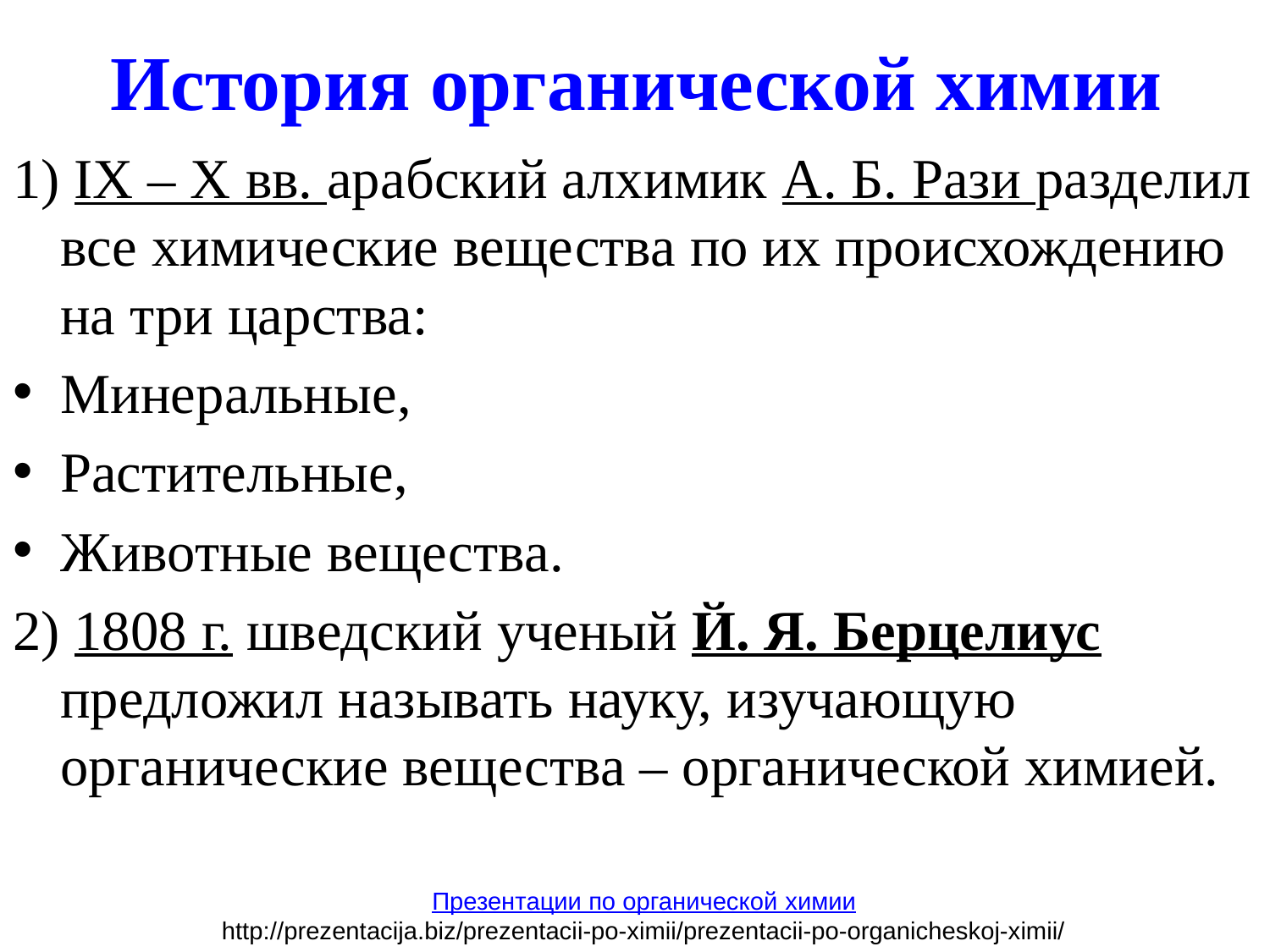

# История органической химии
1) IX – X вв. арабский алхимик А. Б. Рази разделил все химические вещества по их происхождению на три царства:
Минеральные,
Растительные,
Животные вещества.
2) 1808 г. шведский ученый Й. Я. Берцелиус предложил называть науку, изучающую органические вещества – органической химией.

Презентации по органической химии
http://prezentacija.biz/prezentacii-po-ximii/prezentacii-po-organicheskoj-ximii/